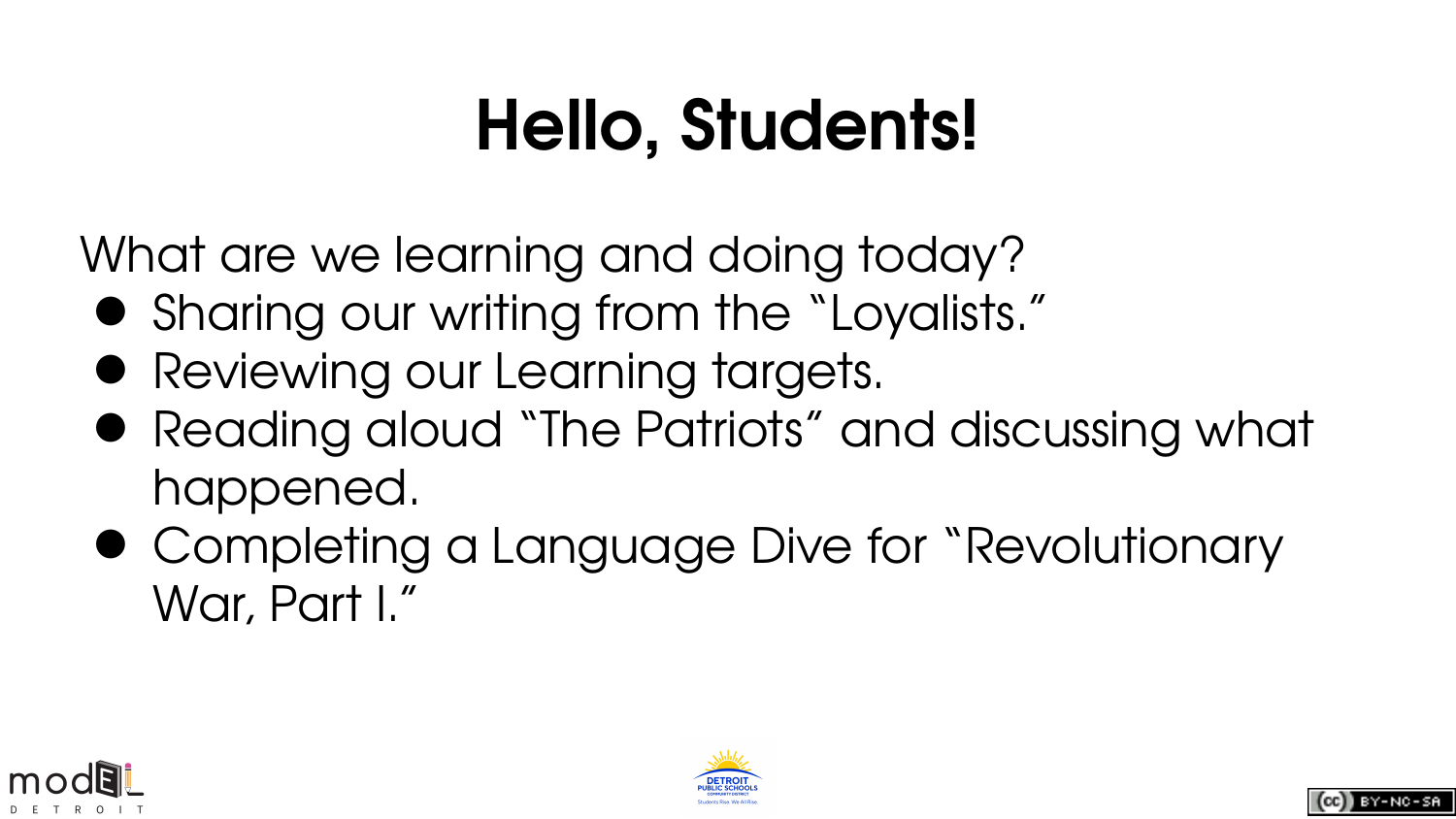

# Hello, Students!
What are we learning and doing today?
Sharing our writing from the “Loyalists.”
Reviewing our Learning targets.
Reading aloud “The Patriots” and discussing what happened.
Completing a Language Dive for “Revolutionary War, Part I.”